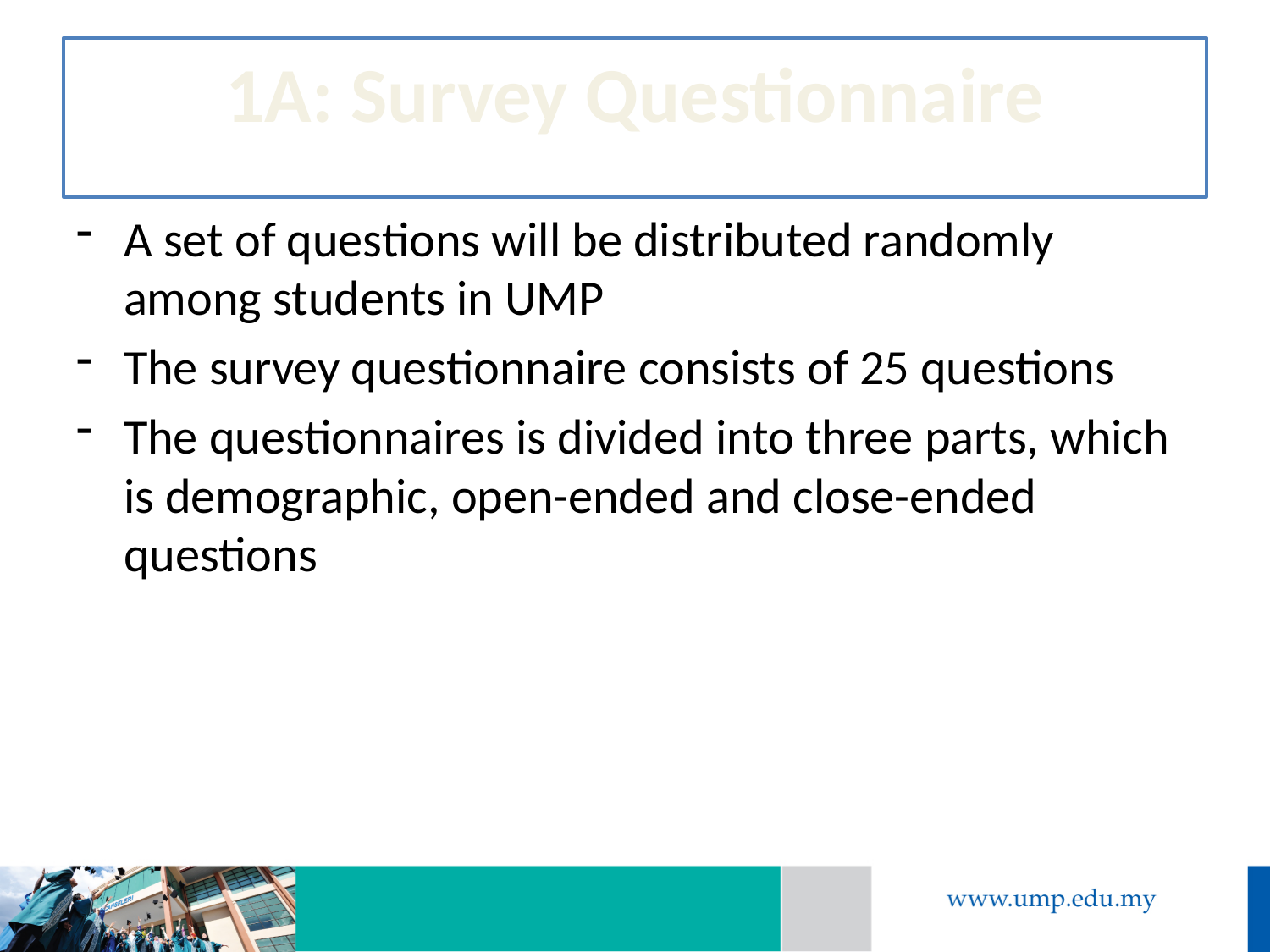

1A: Survey Questionnaire
A set of questions will be distributed randomly among students in UMP
The survey questionnaire consists of 25 questions
The questionnaires is divided into three parts, which is demographic, open-ended and close-ended questions